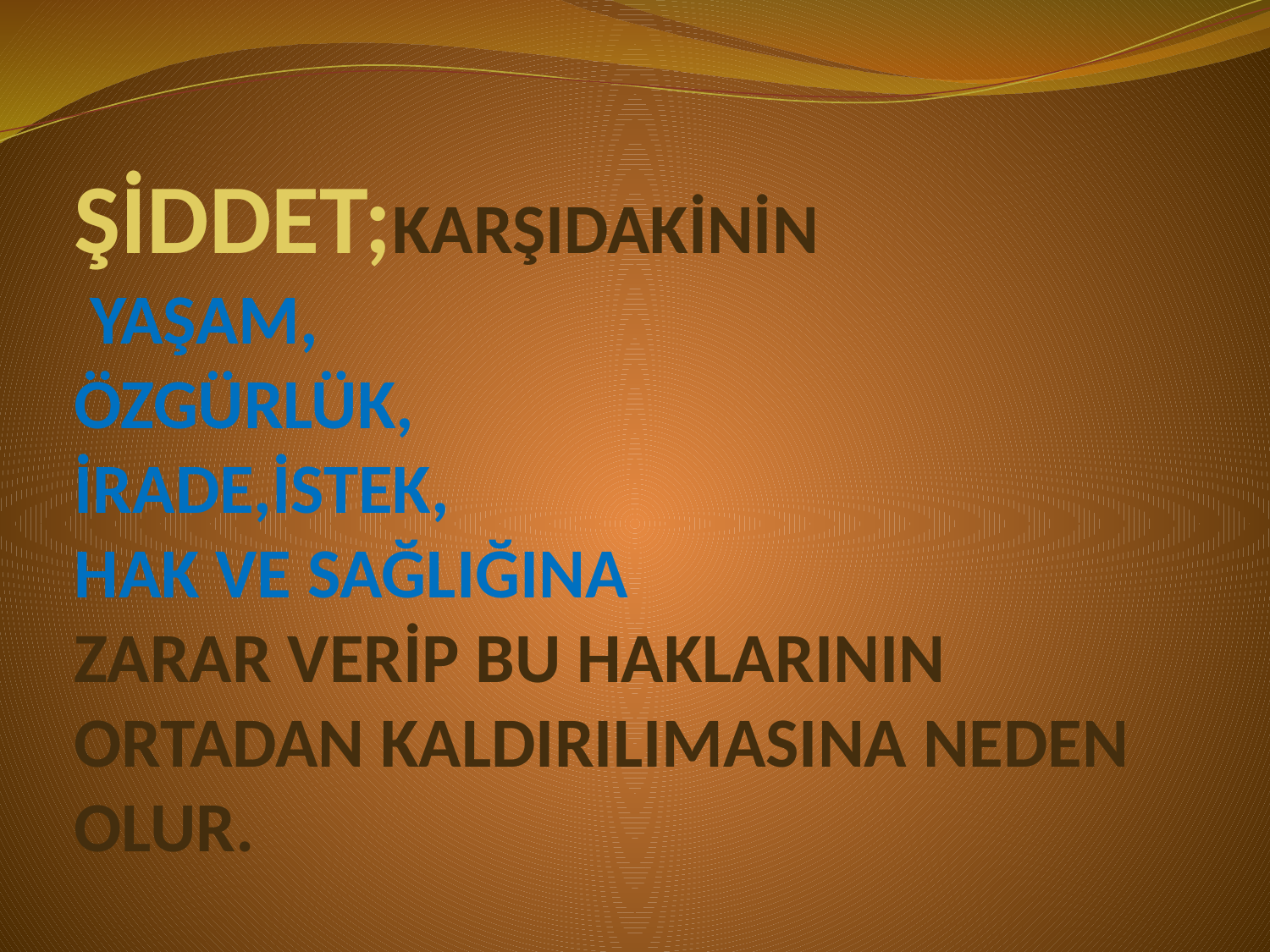

# ŞİDDET;KARŞIDAKİNİN YAŞAM, ÖZGÜRLÜK, İRADE,İSTEK, HAK VE SAĞLIĞINA ZARAR VERİP BU HAKLARININ ORTADAN KALDIRILIMASINA NEDEN OLUR.